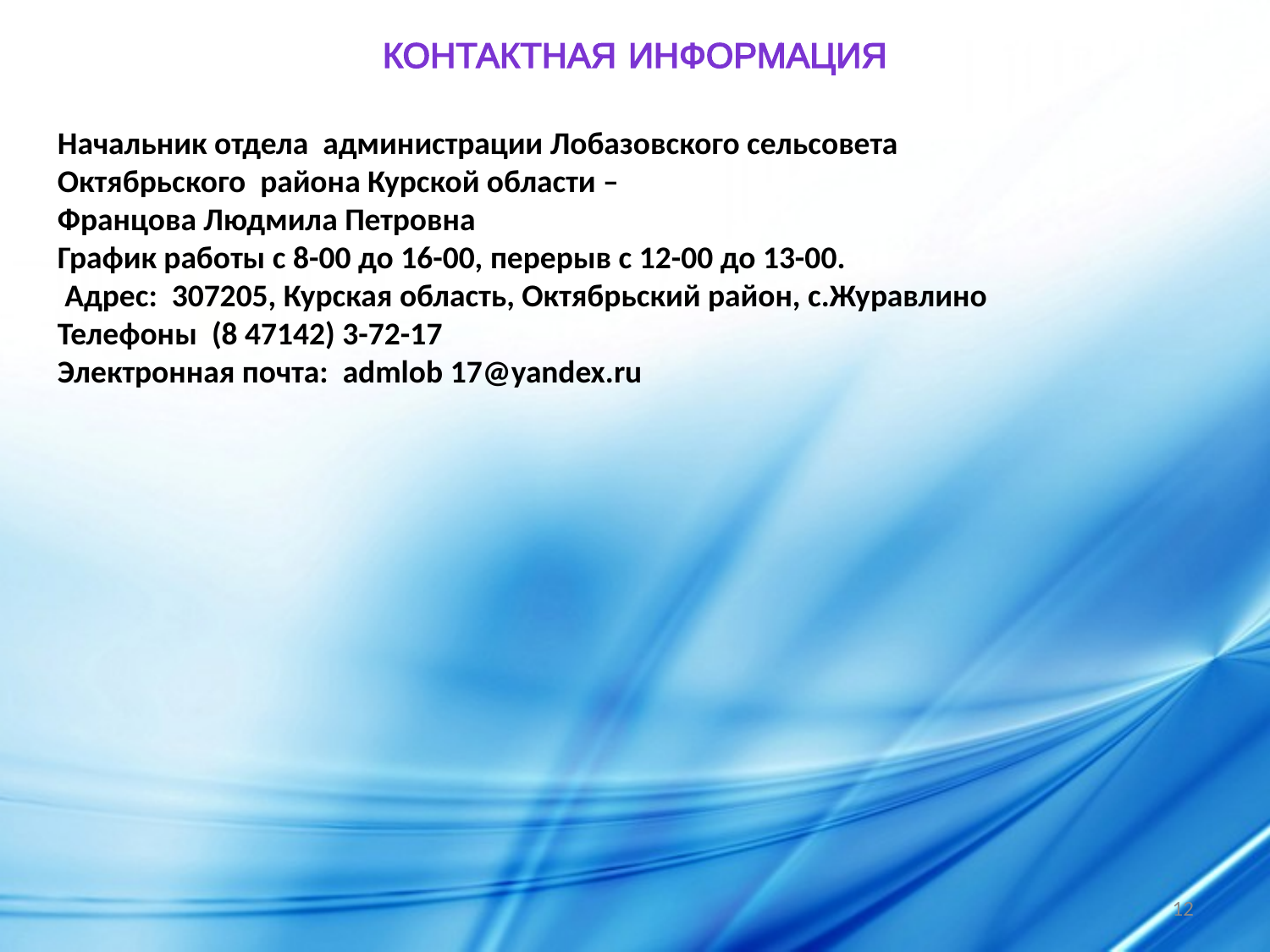

Контактная информация
Начальник отдела  администрации Лобазовского сельсовета
Октябрьского  района Курской области –
Францова Людмила Петровна
График работы с 8-00 до 16-00, перерыв с 12-00 до 13-00.
 Адрес:  307205, Курская область, Октябрьский район, с.Журавлино
Телефоны  (8 47142) 3-72-17
Электронная почта:  admlob 17@yandex.ru
12